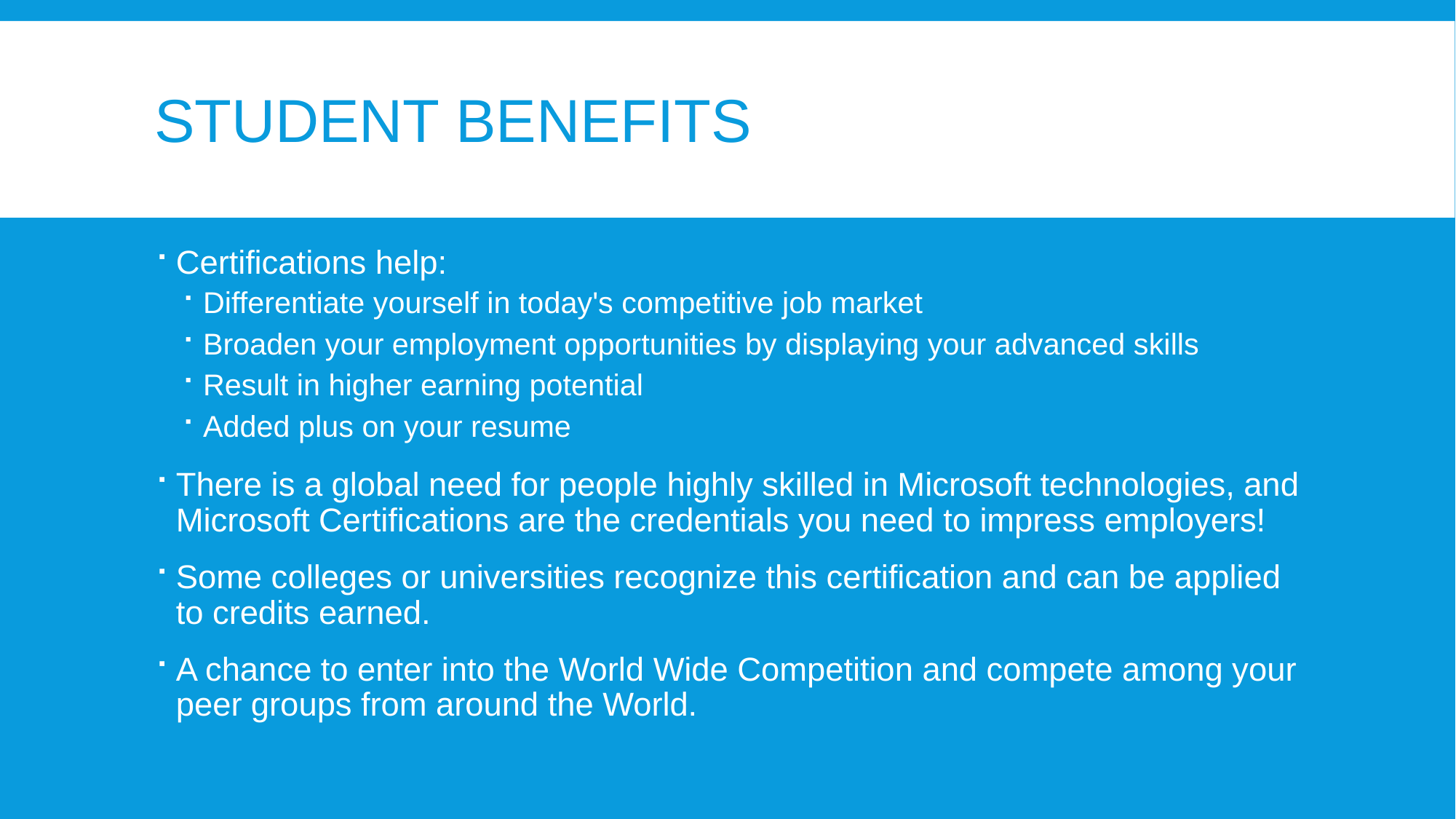

# Student Benefits
Certifications help:
Differentiate yourself in today's competitive job market
Broaden your employment opportunities by displaying your advanced skills
Result in higher earning potential
Added plus on your resume
There is a global need for people highly skilled in Microsoft technologies, and Microsoft Certifications are the credentials you need to impress employers!
Some colleges or universities recognize this certification and can be applied to credits earned.
A chance to enter into the World Wide Competition and compete among your peer groups from around the World.